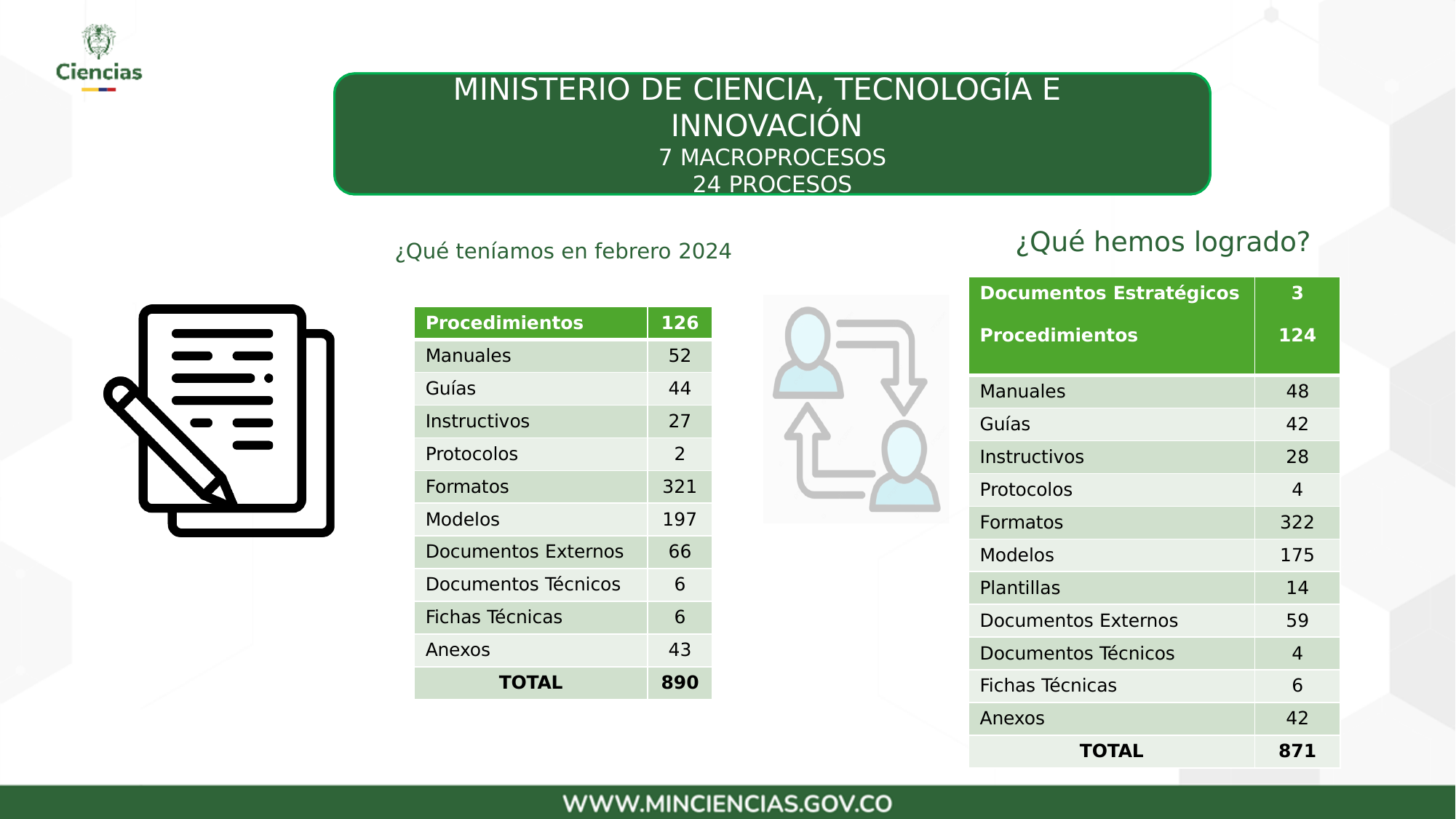

# MINISTERIO DE CIENCIA, TECNOLOGÍA E  INNOVACIÓN

7 MACROPROCESOS
24 PROCESOS
¿Qué hemos logrado?
¿Qué teníamos en febrero 2024
| Documentos Estratégicos Procedimientos | 3 124 |
| --- | --- |
| Manuales | 48 |
| Guías | 42 |
| Instructivos | 28 |
| Protocolos | 4 |
| Formatos | 322 |
| Modelos | 175 |
| Plantillas | 14 |
| Documentos Externos | 59 |
| Documentos Técnicos | 4 |
| Fichas Técnicas | 6 |
| Anexos | 42 |
| TOTAL | 871 |

| Procedimientos | 126 |
| --- | --- |
| Manuales | 52 |
| Guías | 44 |
| Instructivos | 27 |
| Protocolos | 2 |
| Formatos | 321 |
| Modelos | 197 |
| Documentos Externos | 66 |
| Documentos Técnicos | 6 |
| Fichas Técnicas | 6 |
| Anexos | 43 |
| TOTAL | 890 |